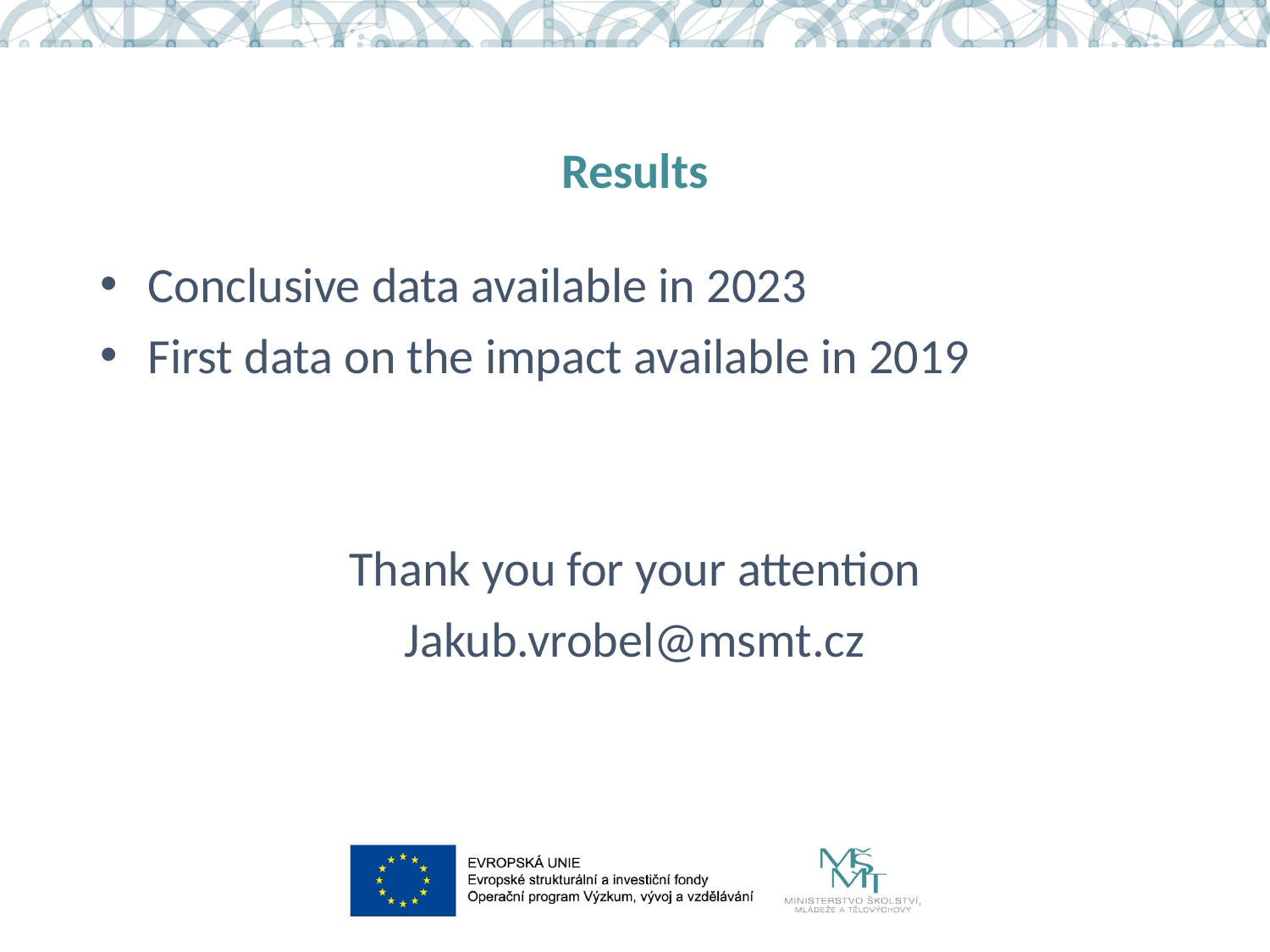

# Results
Conclusive data available in 2023
First data on the impact available in 2019

Thank you for your attention
Jakub.vrobel@msmt.cz